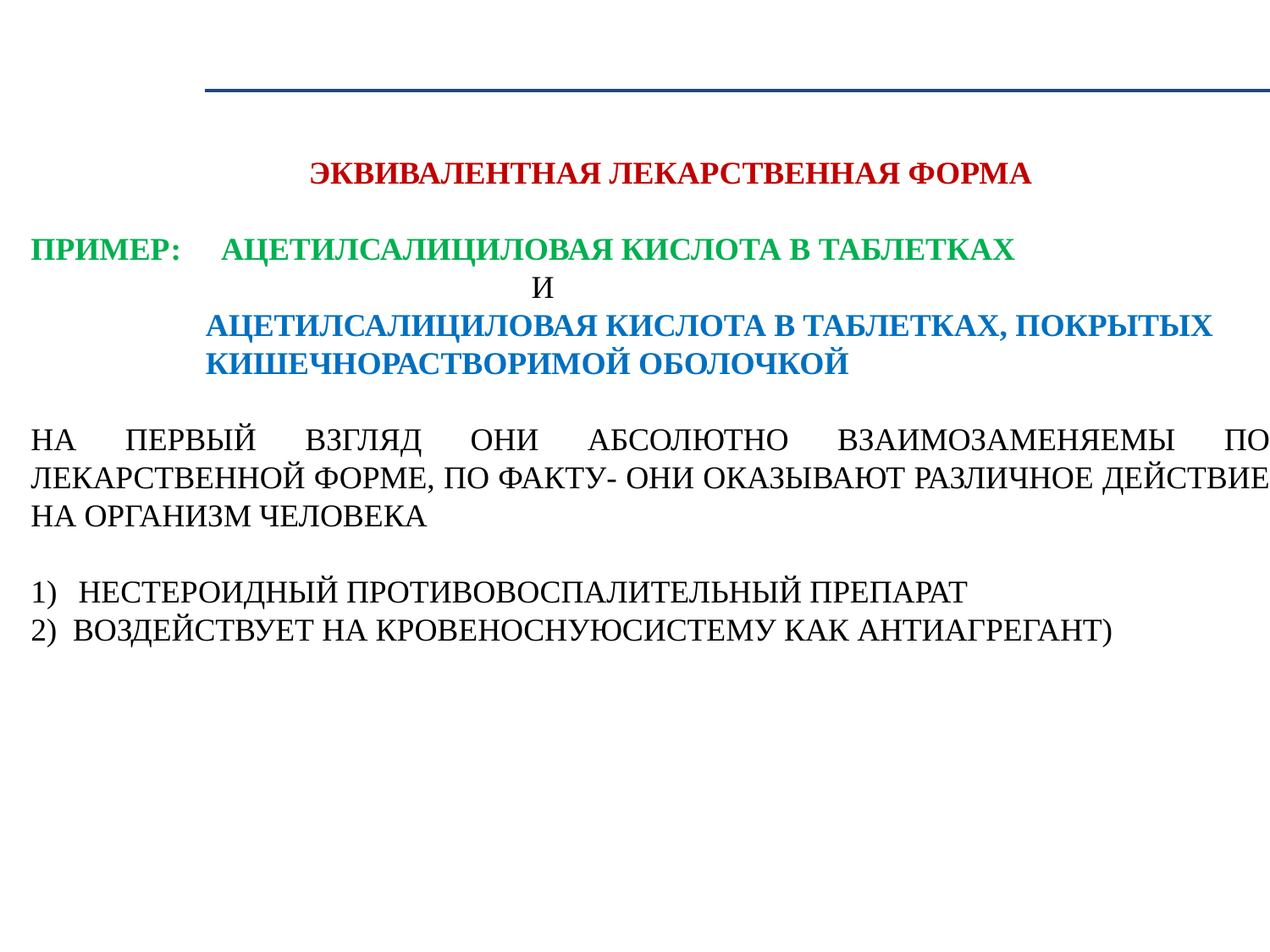

ЭКВИВАЛЕНТНАЯ ЛЕКАРСТВЕННАЯ ФОРМА

ПРИМЕР:     АЦЕТИЛСАЛИЦИЛОВАЯ КИСЛОТА В ТАБЛЕТКАХ
                                                               И
                      АЦЕТИЛСАЛИЦИЛОВАЯ КИСЛОТА В ТАБЛЕТКАХ, ПОКРЫТЫХ
                      КИШЕЧНОРАСТВОРИМОЙ ОБОЛОЧКОЙ

НА ПЕРВЫЙ ВЗГЛЯД ОНИ АБСОЛЮТНО ВЗАИМОЗАМЕНЯЕМЫ ПО ЛЕКАРСТВЕННОЙ ФОРМЕ, ПО ФАКТУ- ОНИ ОКАЗЫВАЮТ РАЗЛИЧНОЕ ДЕЙСТВИЕ НА ОРГАНИЗМ ЧЕЛОВЕКА

НЕСТЕРОИДНЫЙ ПРОТИВОВОСПАЛИТЕЛЬНЫЙ ПРЕПАРАТ
2)  ВОЗДЕЙСТВУЕТ НА КРОВЕНОСНУЮСИСТЕМУ КАК АНТИАГРЕГАНТ)